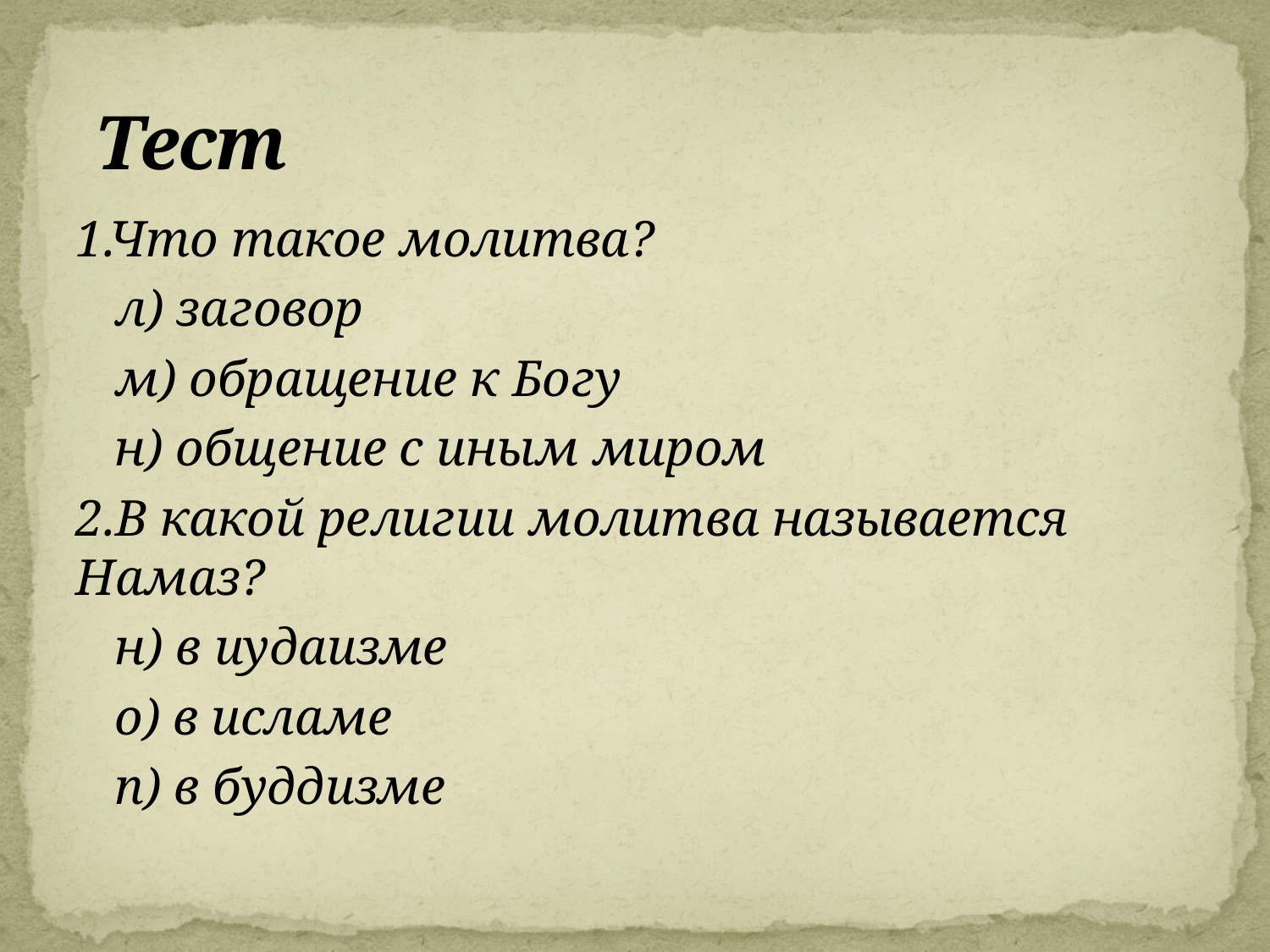

# Тест
1.Что такое молитва?
   л) заговор
   м) обращение к Богу
   н) общение с иным миром
2.В какой религии молитва называется Намаз?
   н) в иудаизме
   о) в исламе
   п) в буддизме